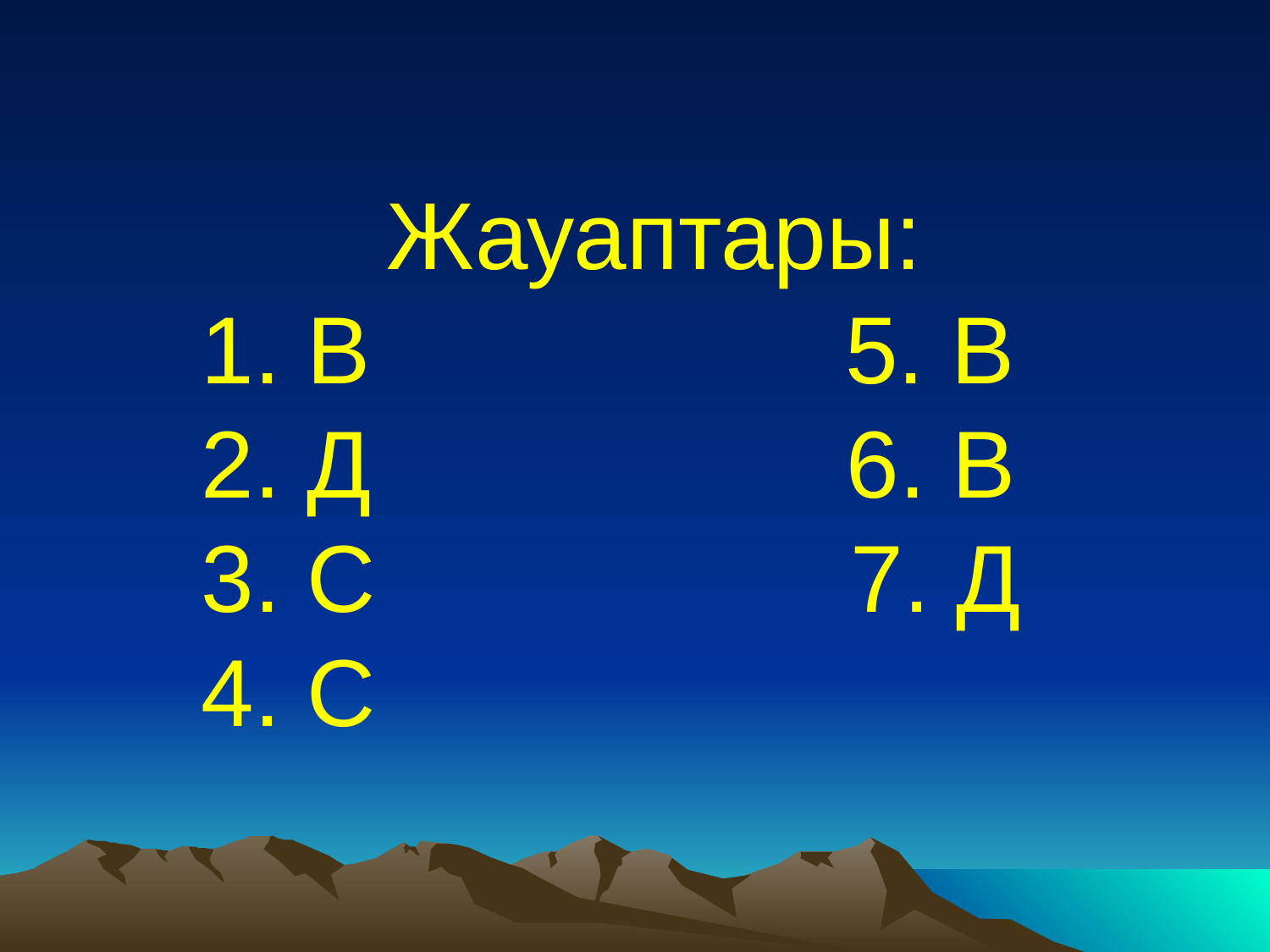

# Жауаптары: 1. В                  5. В 2. Д                  6. В 3. С                  7. Д 4. С